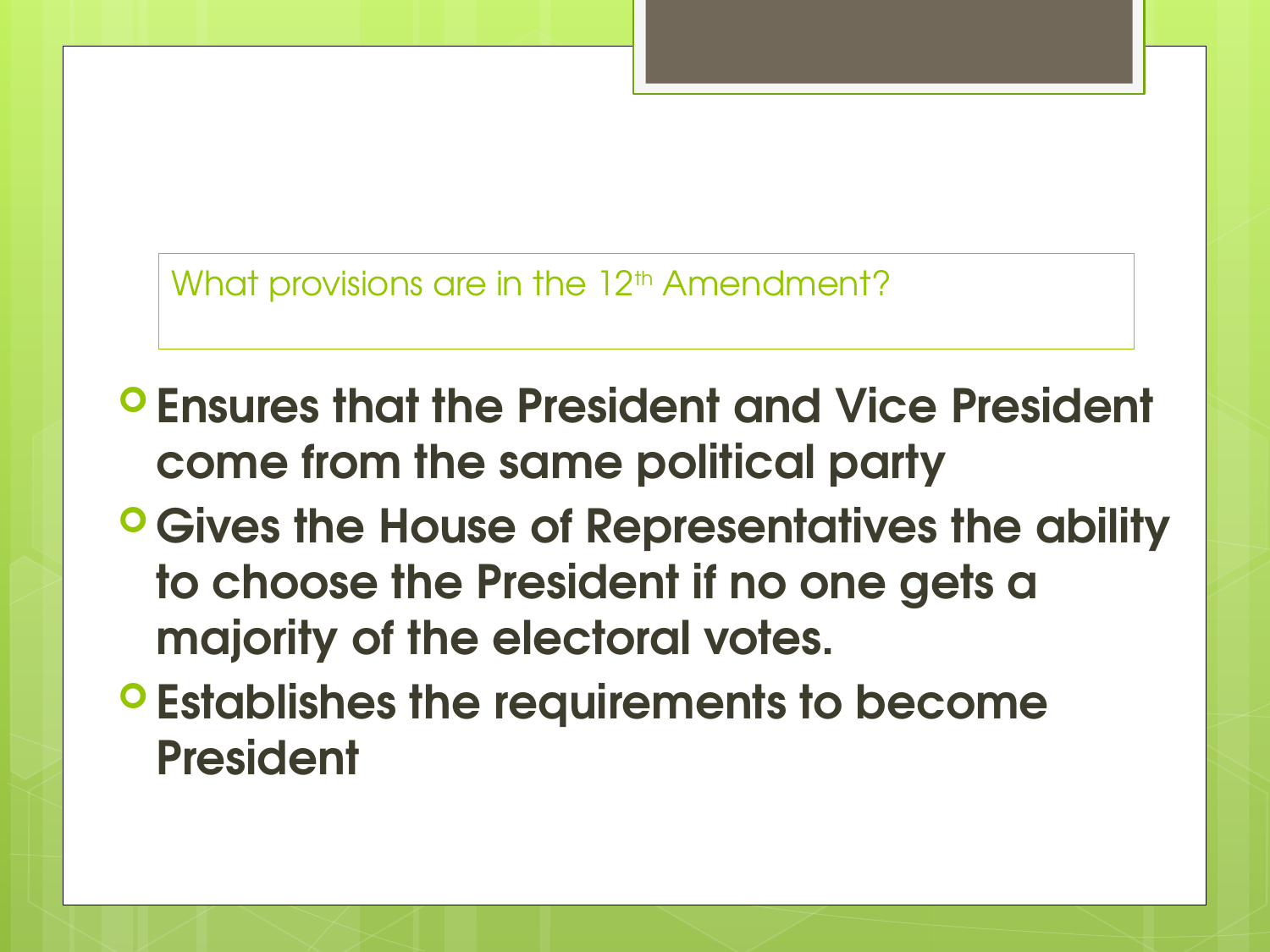

# What provisions are in the 12th Amendment?
Ensures that the President and Vice President come from the same political party
Gives the House of Representatives the ability to choose the President if no one gets a majority of the electoral votes.
Establishes the requirements to become President